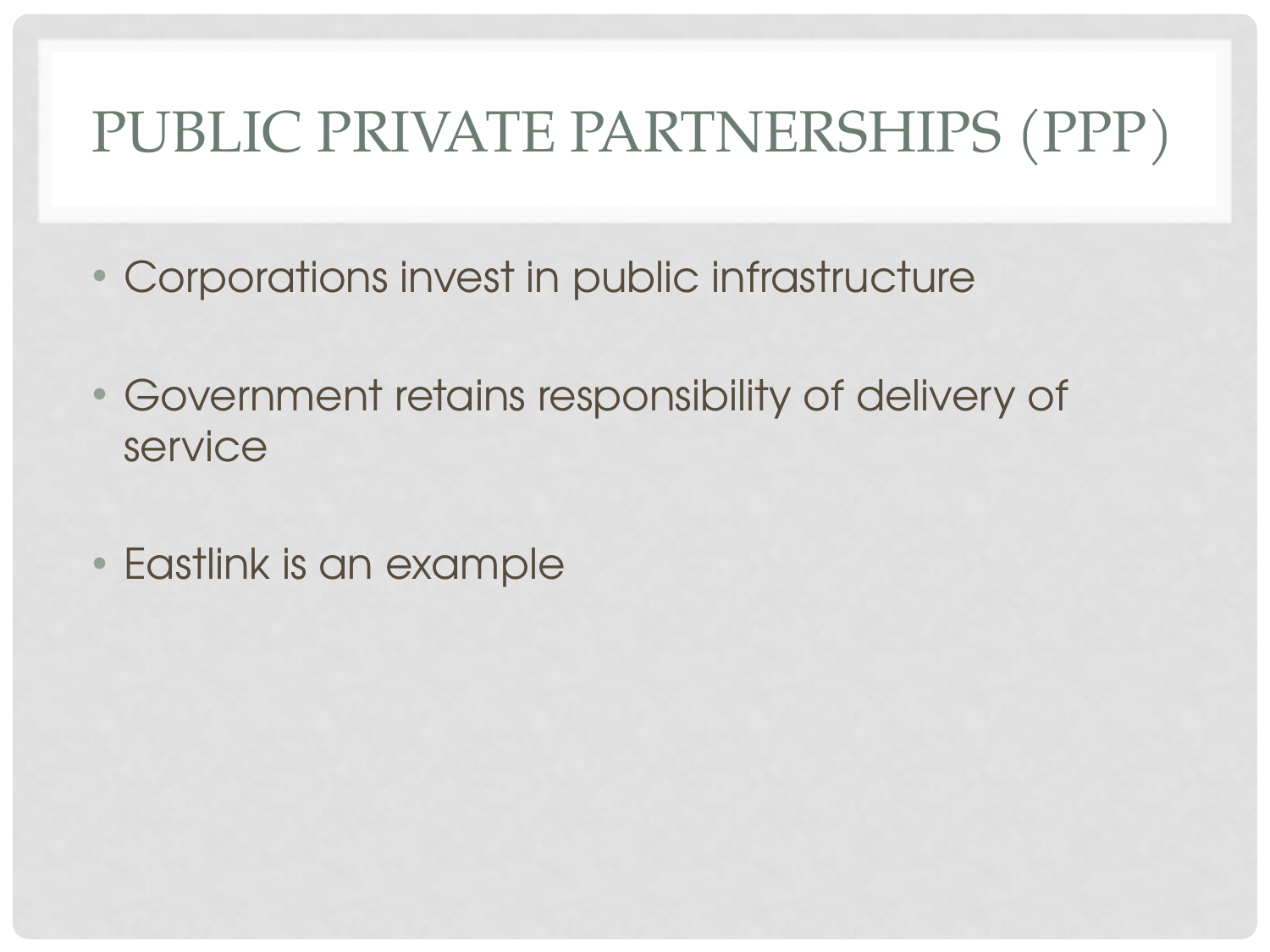

# Public Private Partnerships (PPP)
Corporations invest in public infrastructure

Government retains responsibility of delivery of service

Eastlink is an example